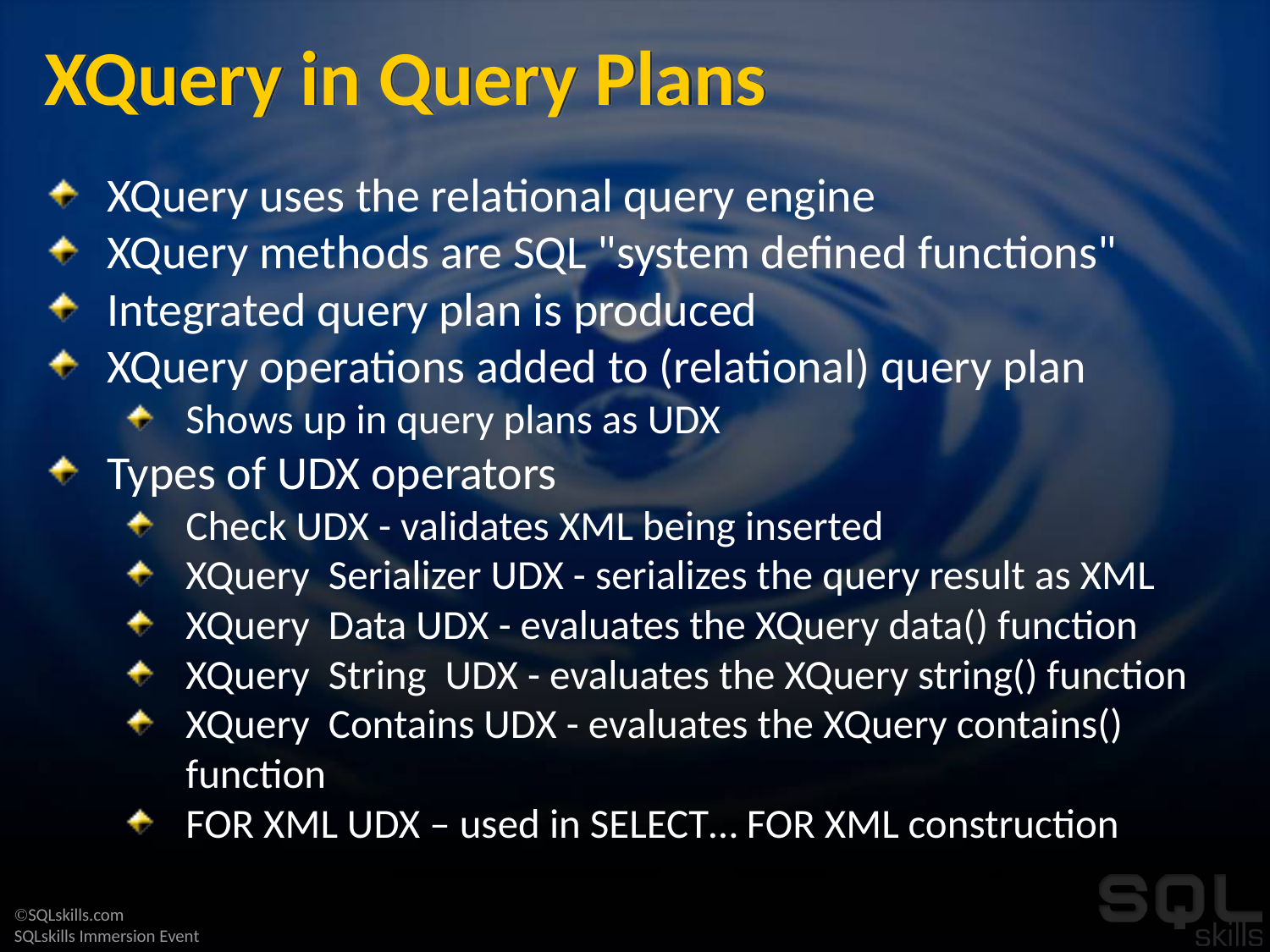

# XQuery in Query Plans
XQuery uses the relational query engine
XQuery methods are SQL "system defined functions"
Integrated query plan is produced
XQuery operations added to (relational) query plan
Shows up in query plans as UDX
Types of UDX operators
Check UDX - validates XML being inserted
XQuery  Serializer UDX - serializes the query result as XML
XQuery  Data UDX - evaluates the XQuery data() function
XQuery  String  UDX - evaluates the XQuery string() function
XQuery  Contains UDX - evaluates the XQuery contains() function
FOR XML UDX – used in SELECT… FOR XML construction